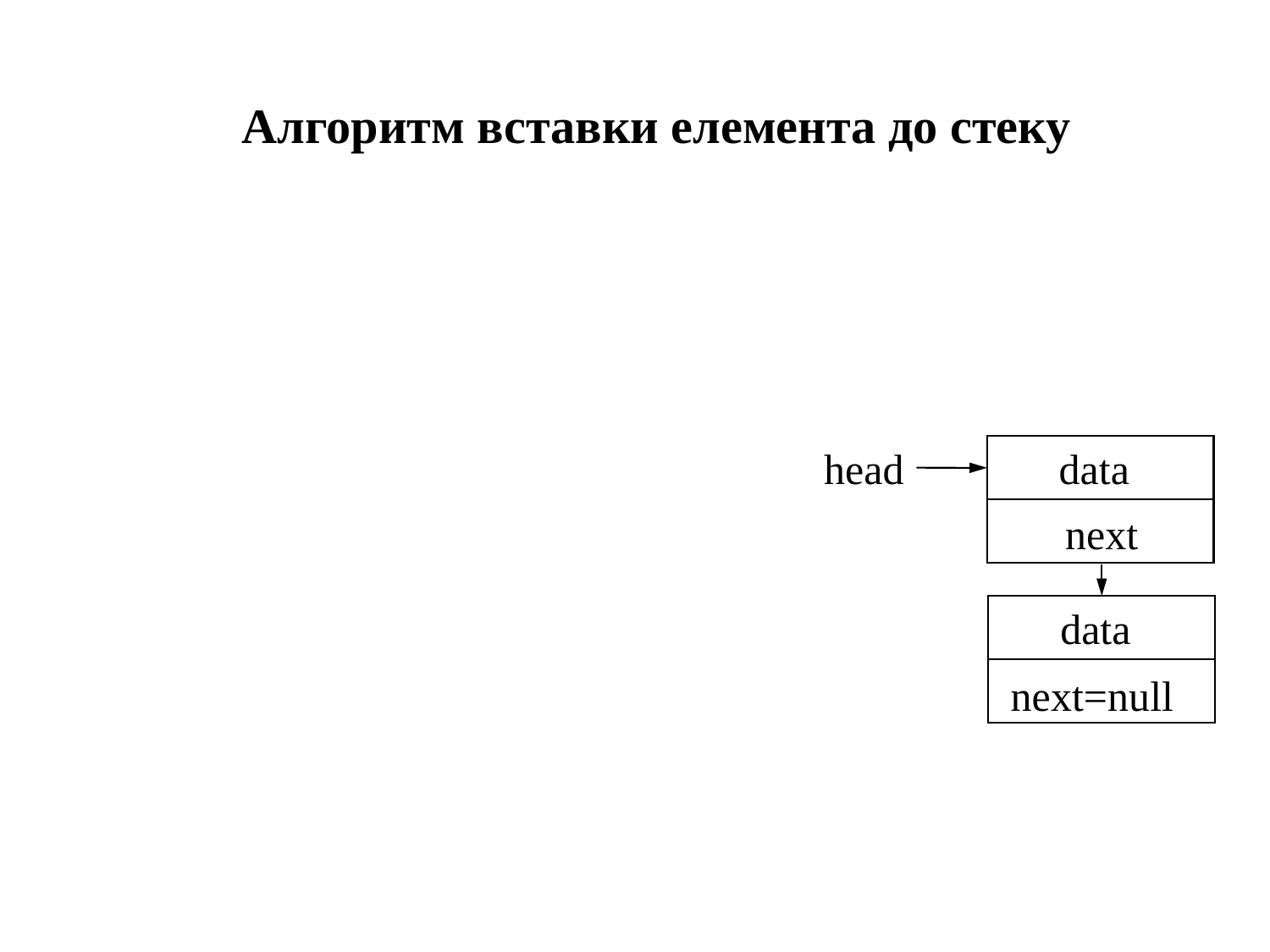

Алгоритм вставки елемента до стеку
head

data

next

data

next=null